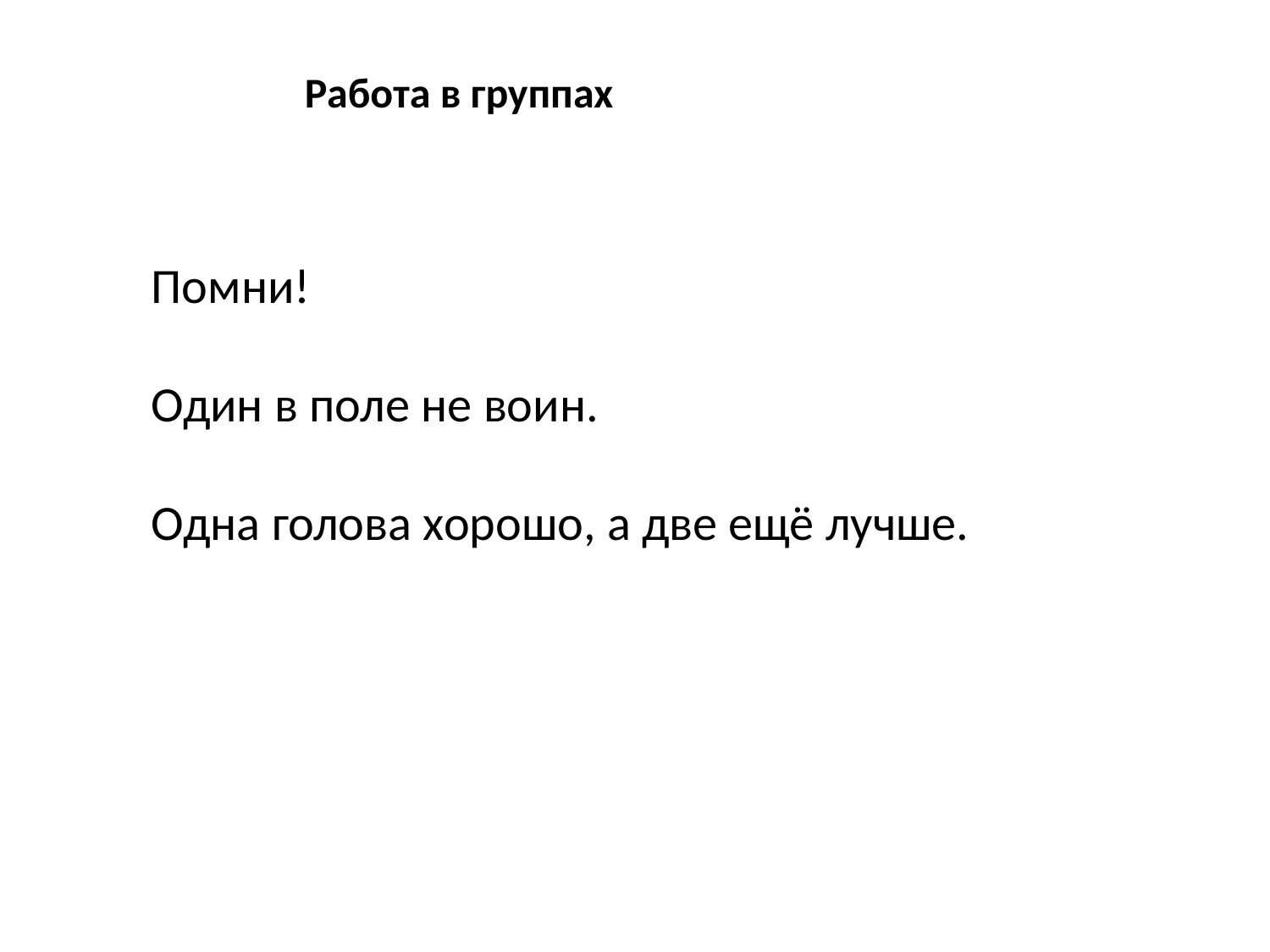

Работа в группах
Помни!

Один в поле не воин.

Одна голова хорошо, а две ещё лучше.